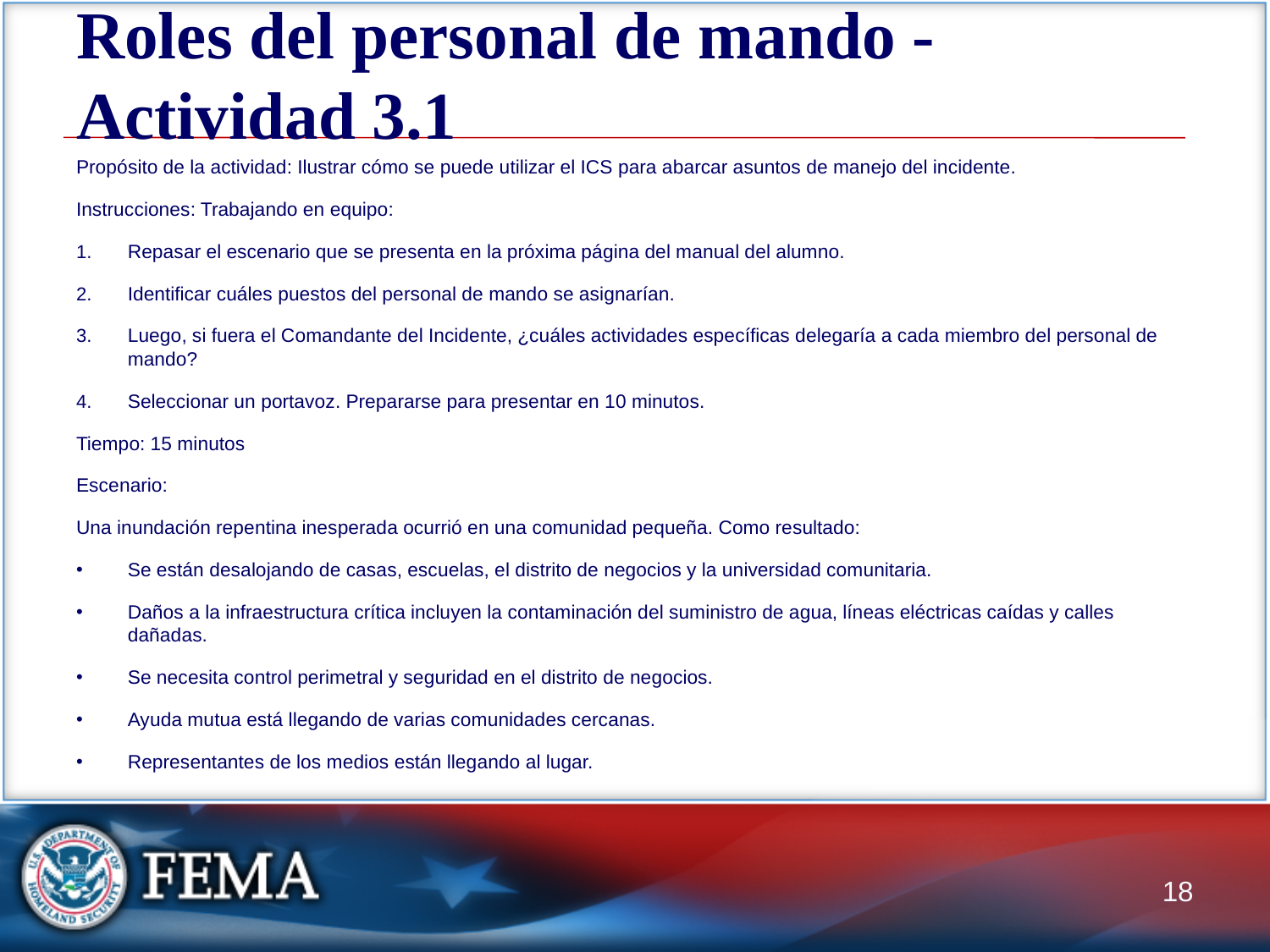

# Roles del personal de mando - Actividad 3.1
Propósito de la actividad: Ilustrar cómo se puede utilizar el ICS para abarcar asuntos de manejo del incidente.
Instrucciones: Trabajando en equipo:
Repasar el escenario que se presenta en la próxima página del manual del alumno.
Identificar cuáles puestos del personal de mando se asignarían.
Luego, si fuera el Comandante del Incidente, ¿cuáles actividades específicas delegaría a cada miembro del personal de mando?
Seleccionar un portavoz. Prepararse para presentar en 10 minutos.
Tiempo: 15 minutos
Escenario:
Una inundación repentina inesperada ocurrió en una comunidad pequeña. Como resultado:
Se están desalojando de casas, escuelas, el distrito de negocios y la universidad comunitaria.
Daños a la infraestructura crítica incluyen la contaminación del suministro de agua, líneas eléctricas caídas y calles dañadas.
Se necesita control perimetral y seguridad en el distrito de negocios.
Ayuda mutua está llegando de varias comunidades cercanas.
Representantes de los medios están llegando al lugar.
18